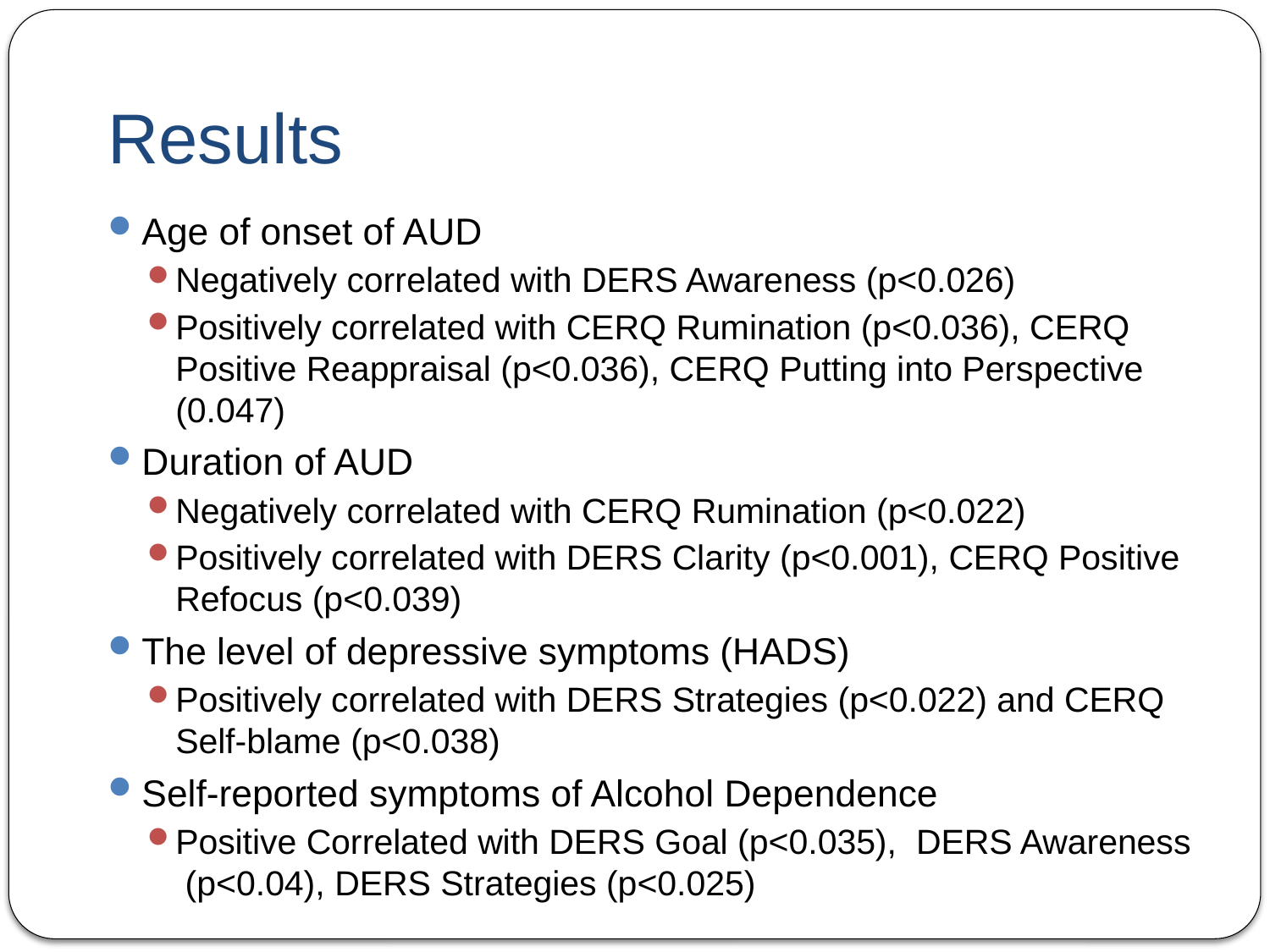

# Results
Age of onset of AUD
Negatively correlated with DERS Awareness (p<0.026)
Positively correlated with CERQ Rumination (p<0.036), CERQ Positive Reappraisal (p<0.036), CERQ Putting into Perspective (0.047)
Duration of AUD
Negatively correlated with CERQ Rumination (p<0.022)
Positively correlated with DERS Clarity (p<0.001), CERQ Positive Refocus (p<0.039)
The level of depressive symptoms (HADS)
Positively correlated with DERS Strategies (p<0.022) and CERQ Self-blame (p<0.038)
Self-reported symptoms of Alcohol Dependence
Positive Correlated with DERS Goal (p<0.035),  DERS Awareness  (p<0.04), DERS Strategies (p<0.025)